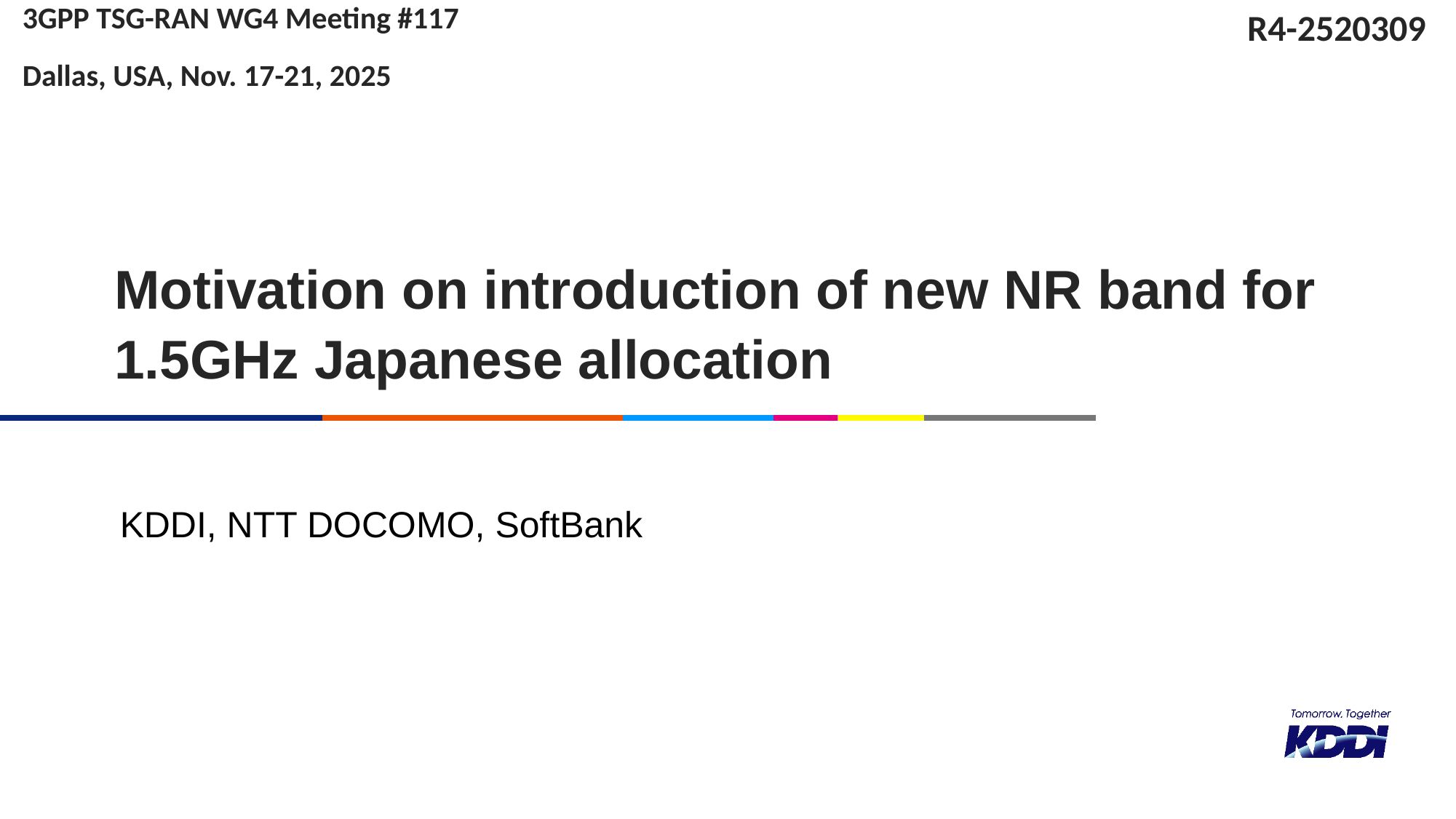

R4-2520309
3GPP TSG-RAN WG4 Meeting #117
Dallas, USA, Nov. 17-21, 2025
# Motivation on introduction of new NR band for 1.5GHz Japanese allocation
KDDI, NTT DOCOMO, SoftBank